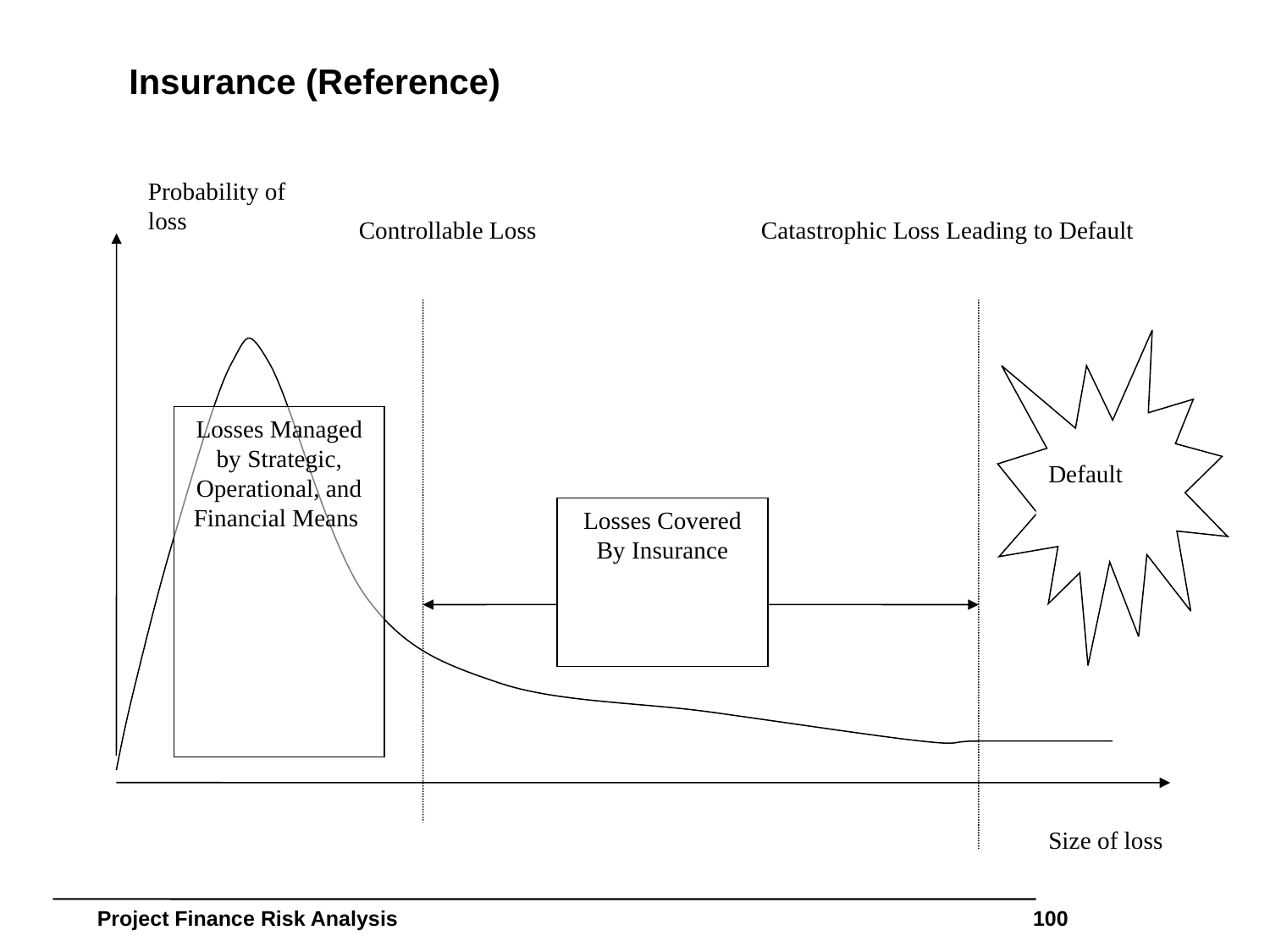

# Insurance (Reference)
Probability of loss
Controllable Loss
Catastrophic Loss Leading to Default

Losses Managed by Strategic, Operational, and Financial Means
Default
Losses Covered By Insurance

Size of loss